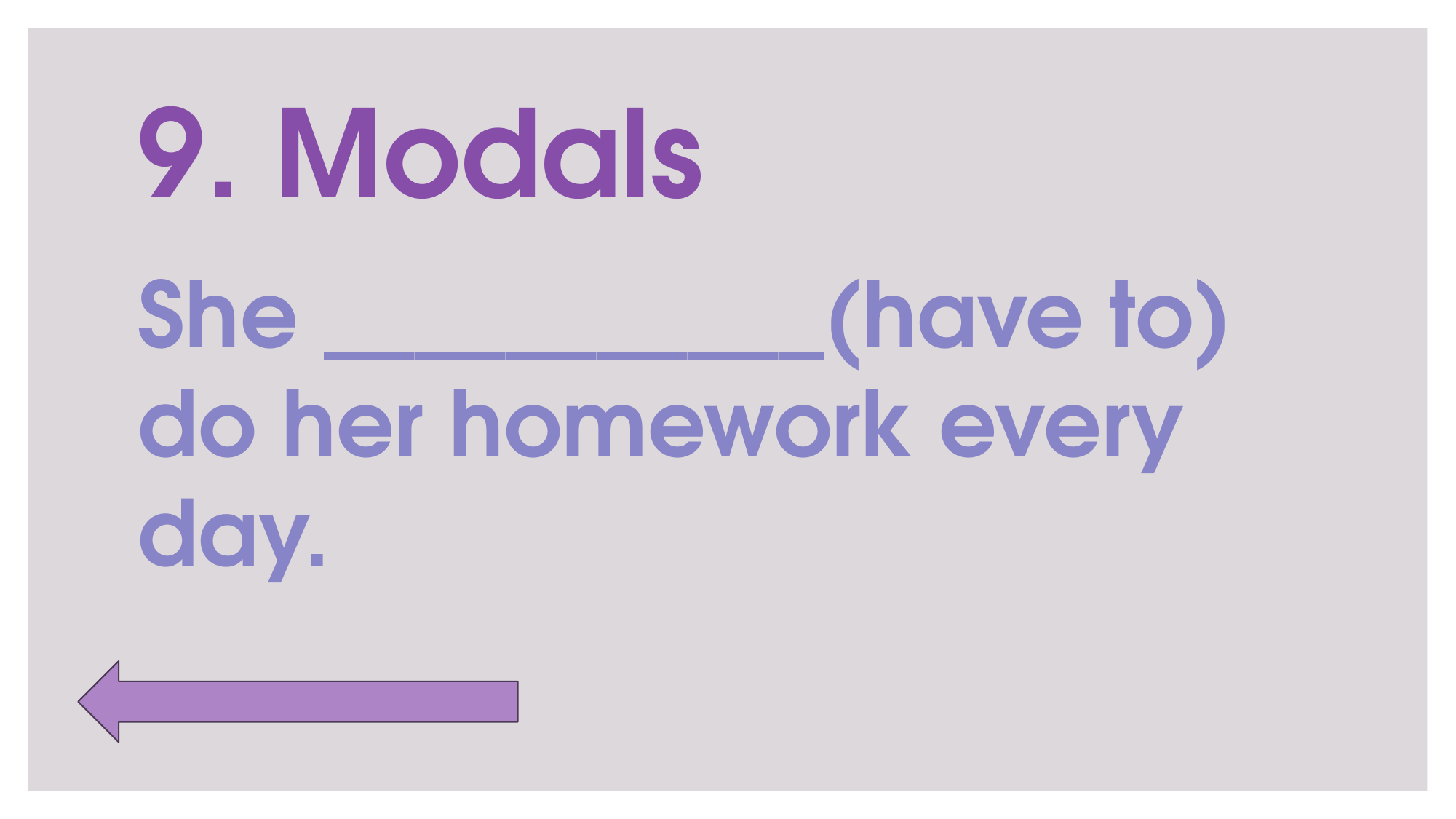

# 9. Modals
She ___________(have to) do her homework every day.